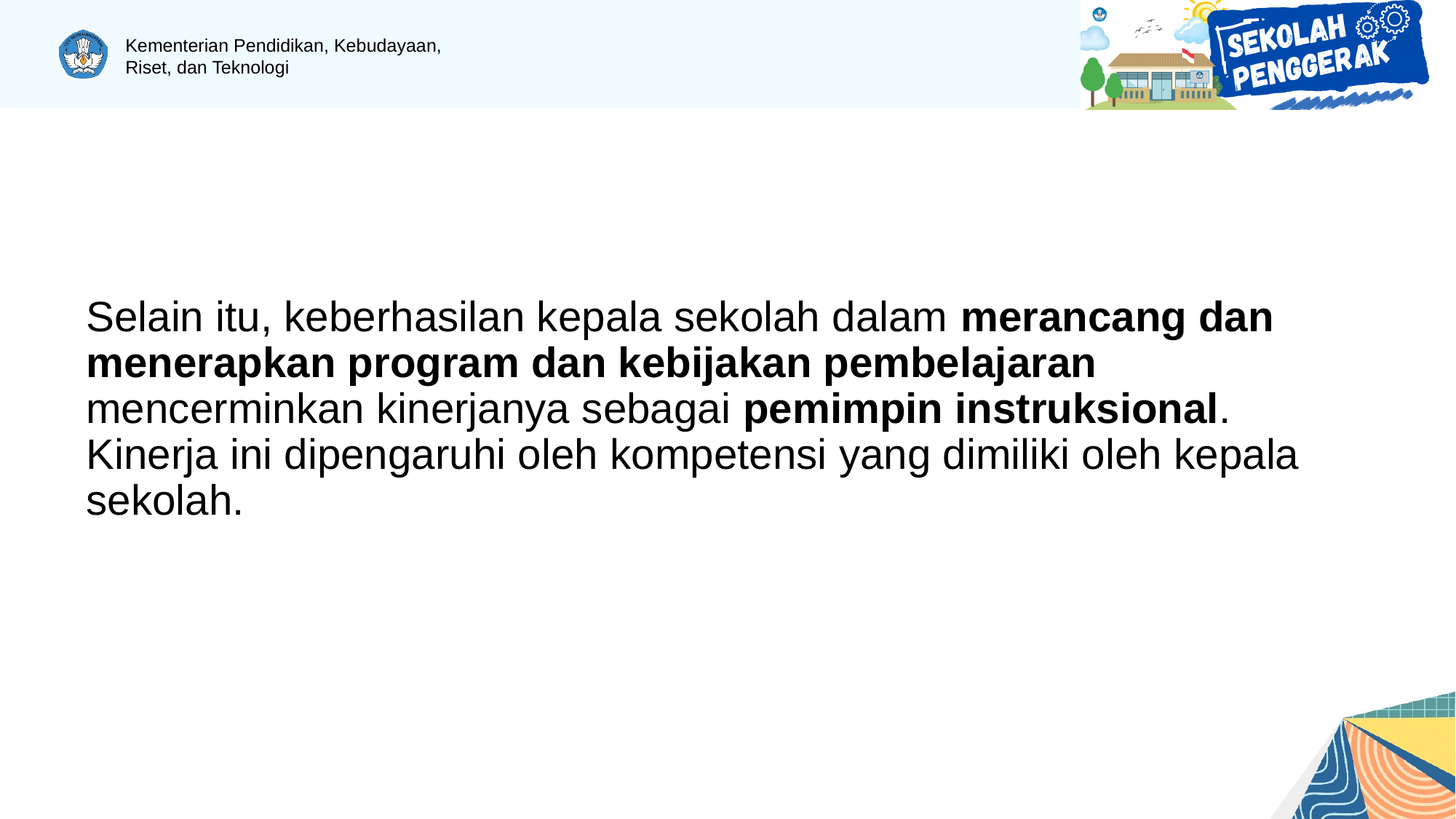

Selain itu, keberhasilan kepala sekolah dalam merancang dan menerapkan program dan kebijakan pembelajaran mencerminkan kinerjanya sebagai pemimpin instruksional. Kinerja ini dipengaruhi oleh kompetensi yang dimiliki oleh kepala sekolah.